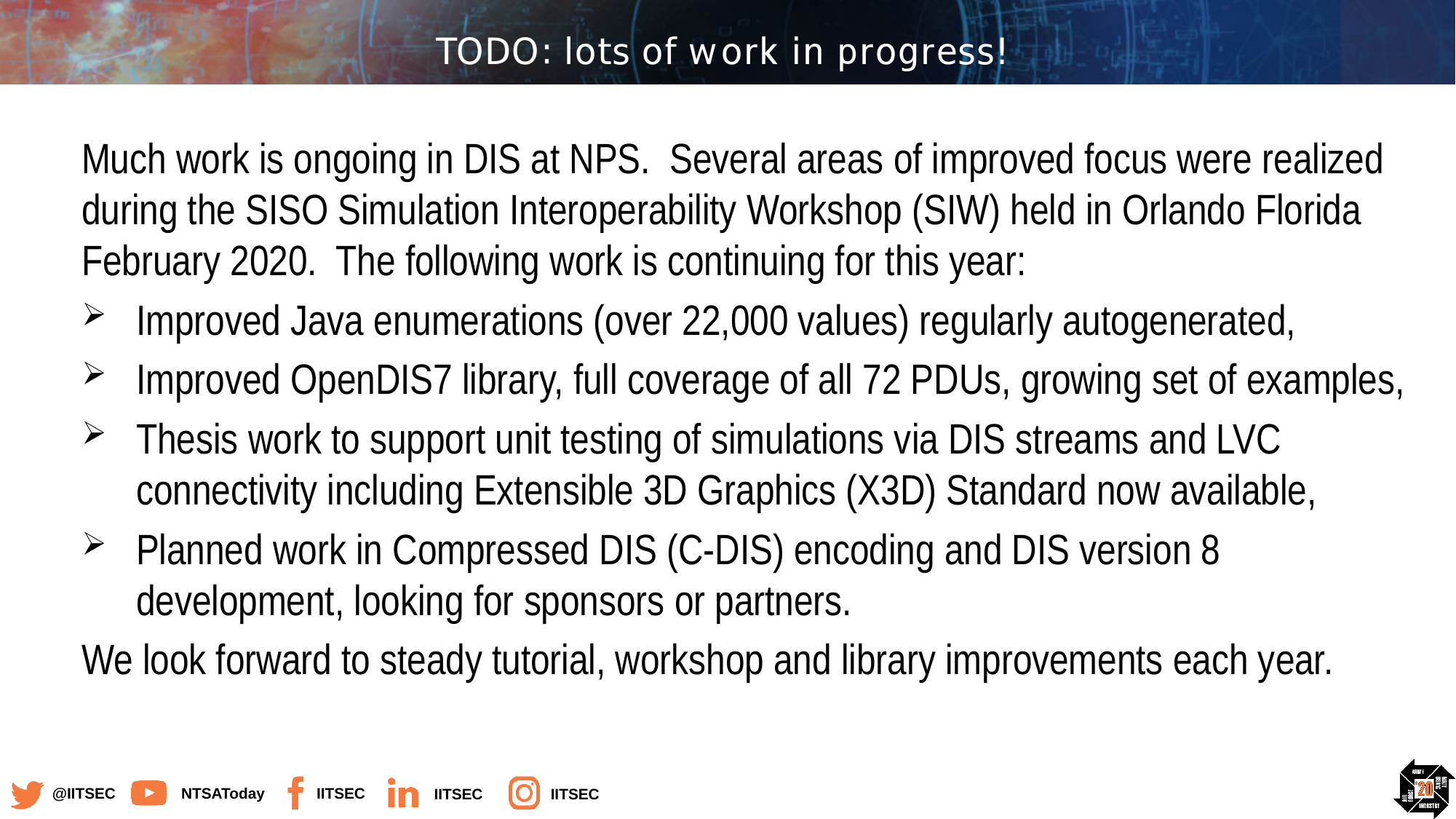

# TODO: lots of work in progress!
Much work is ongoing in DIS at NPS.  Several areas of improved focus were realized during the SISO Simulation Interoperability Workshop (SIW) held in Orlando Florida February 2020.  The following work is continuing for this year:
Improved Java enumerations (over 22,000 values) regularly autogenerated,
Improved OpenDIS7 library, full coverage of all 72 PDUs, growing set of examples,
Thesis work to support unit testing of simulations via DIS streams and LVC connectivity including Extensible 3D Graphics (X3D) Standard now available,
Planned work in Compressed DIS (C-DIS) encoding and DIS version 8 development, looking for sponsors or partners.
We look forward to steady tutorial, workshop and library improvements each year.